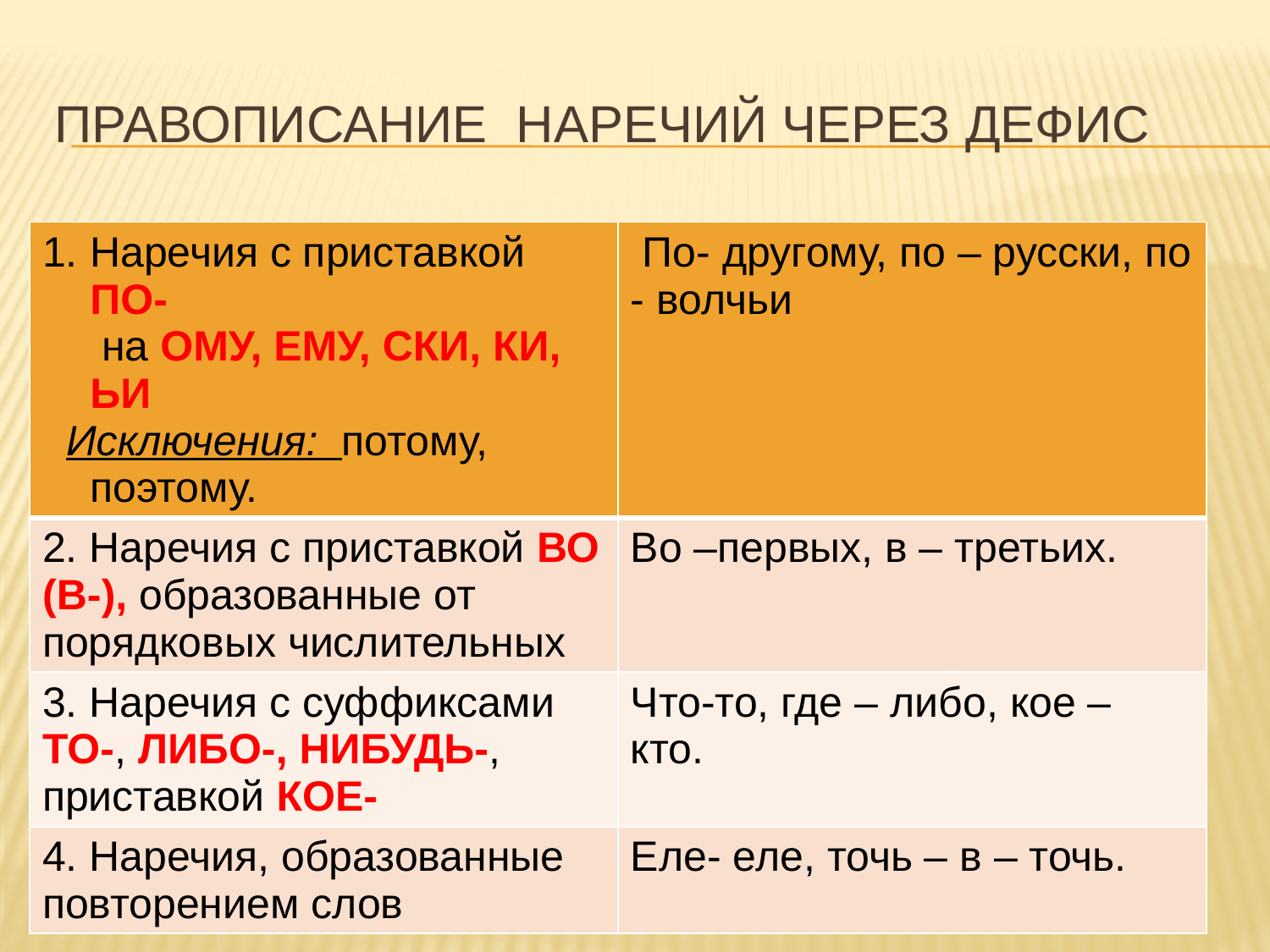

# Правописание  наречий через дефис
| Наречия с приставкой ПО- на ОМУ, ЕМУ, СКИ, КИ, ЬИ Исключения: потому, поэтому. | По- другому, по – русски, по - волчьи |
| --- | --- |
| 2. Наречия с приставкой ВО (В-), образованные от порядковых числительных | Во –первых, в – третьих. |
| 3. Наречия с суффиксами ТО-, ЛИБО-, НИБУДЬ-, приставкой КОЕ- | Что-то, где – либо, кое – кто. |
| 4. Наречия, образованные повторением слов | Еле- еле, точь – в – точь. |